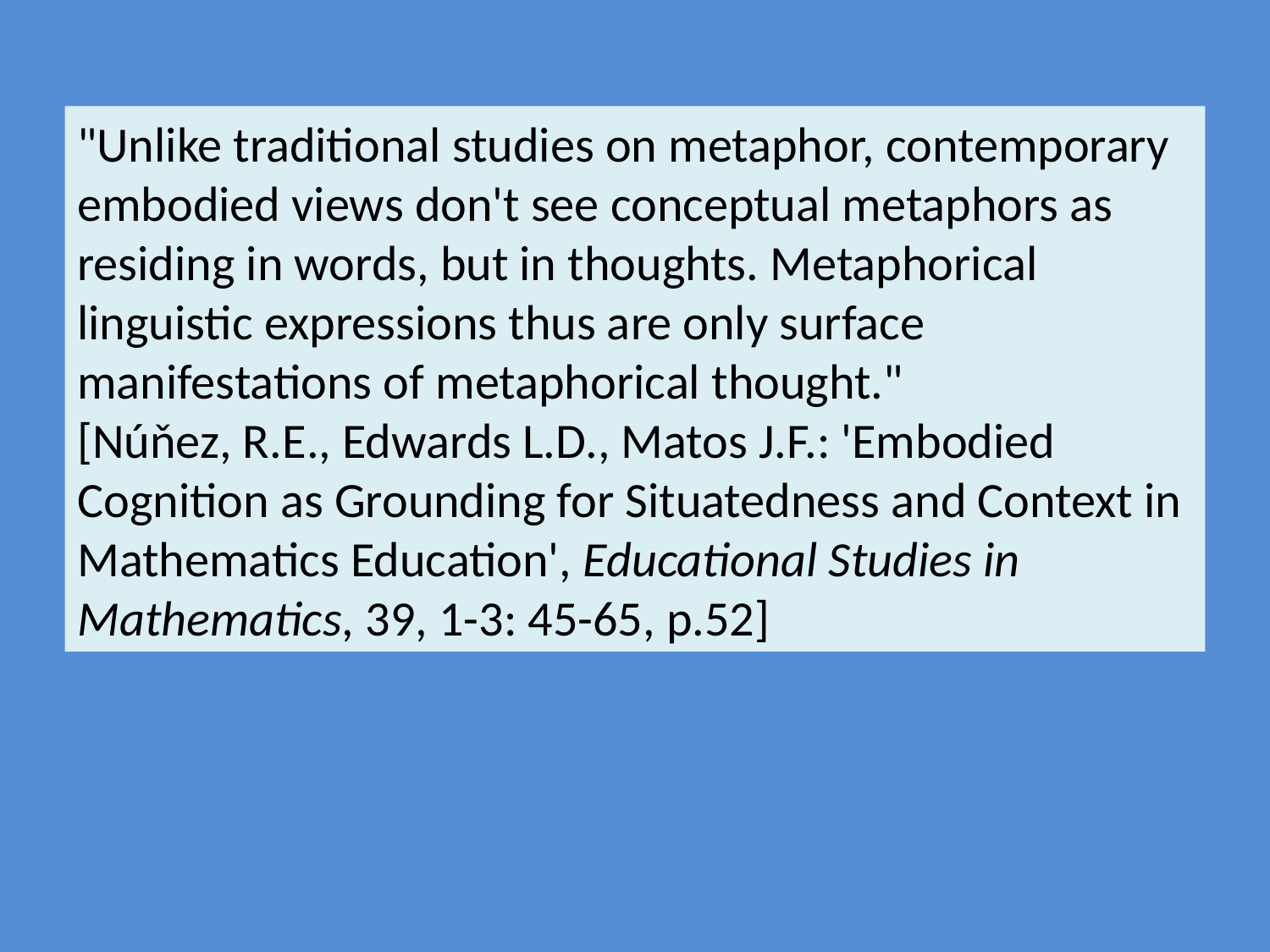

"Unlike traditional studies on metaphor, contemporary embodied views don't see conceptual metaphors as residing in words, but in thoughts. Metaphorical linguistic expressions thus are only surface manifestations of metaphorical thought."
[Núňez, R.E., Edwards L.D., Matos J.F.: 'Embodied Cognition as Grounding for Situatedness and Context in Mathematics Education', Educational Studies in Mathematics, 39, 1-3: 45-65, p.52]